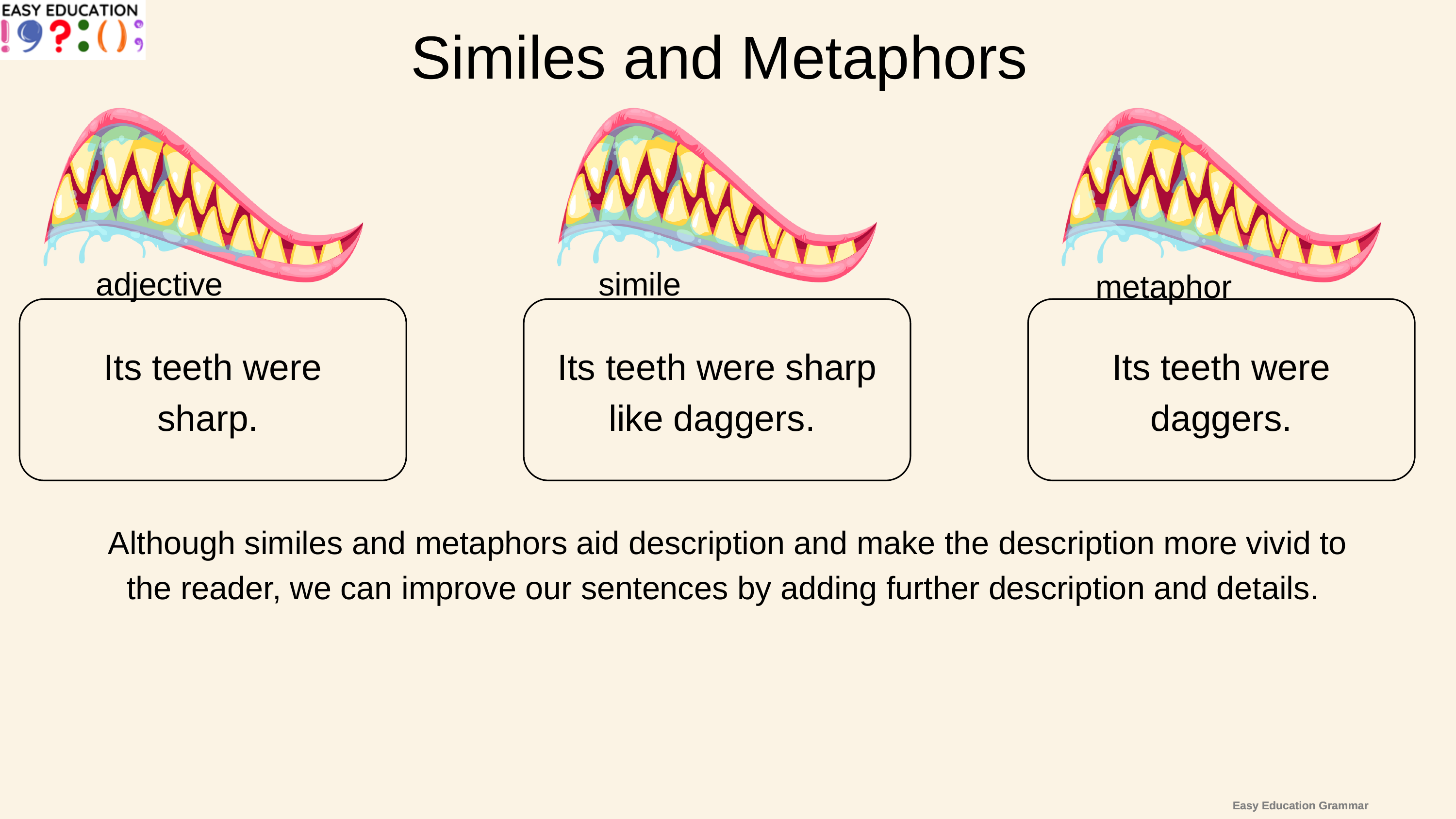

Similes and Metaphors

adjective
simile
metaphor

Its teeth were sharp.
Its teeth were sharp like daggers.
Its teeth were daggers.
Although similes and metaphors aid description and make the description more vivid to the reader, we can improve our sentences by adding further description and details.